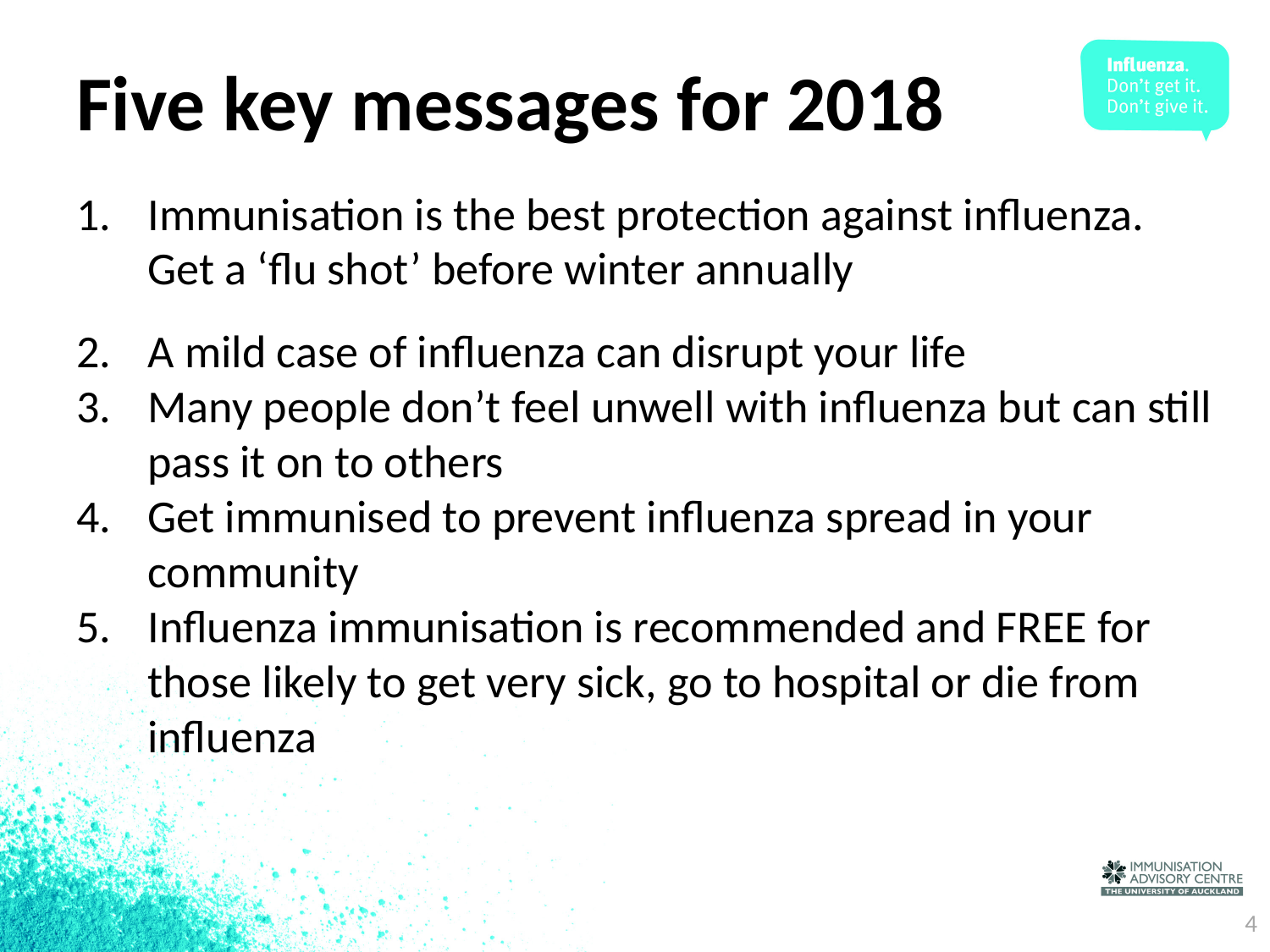

# Five key messages for 2018
Immunisation is the best protection against influenza. Get a ‘flu shot’ before winter annually
A mild case of influenza can disrupt your life
Many people don’t feel unwell with influenza but can still pass it on to others
Get immunised to prevent influenza spread in your community
Influenza immunisation is recommended and FREE for those likely to get very sick, go to hospital or die from influenza

4